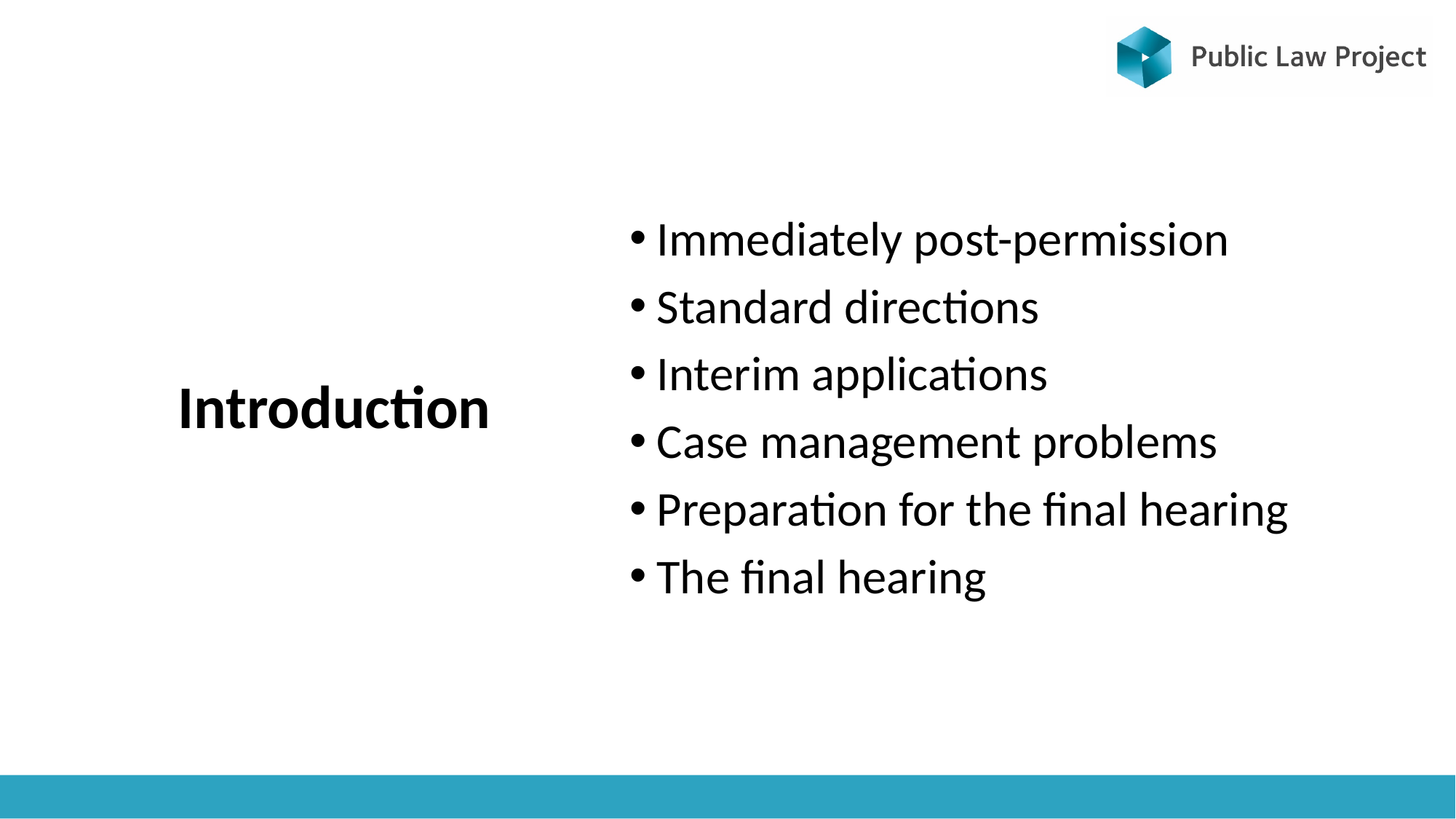

# Introduction
Immediately post-permission
Standard directions
Interim applications
Case management problems
Preparation for the final hearing
The final hearing